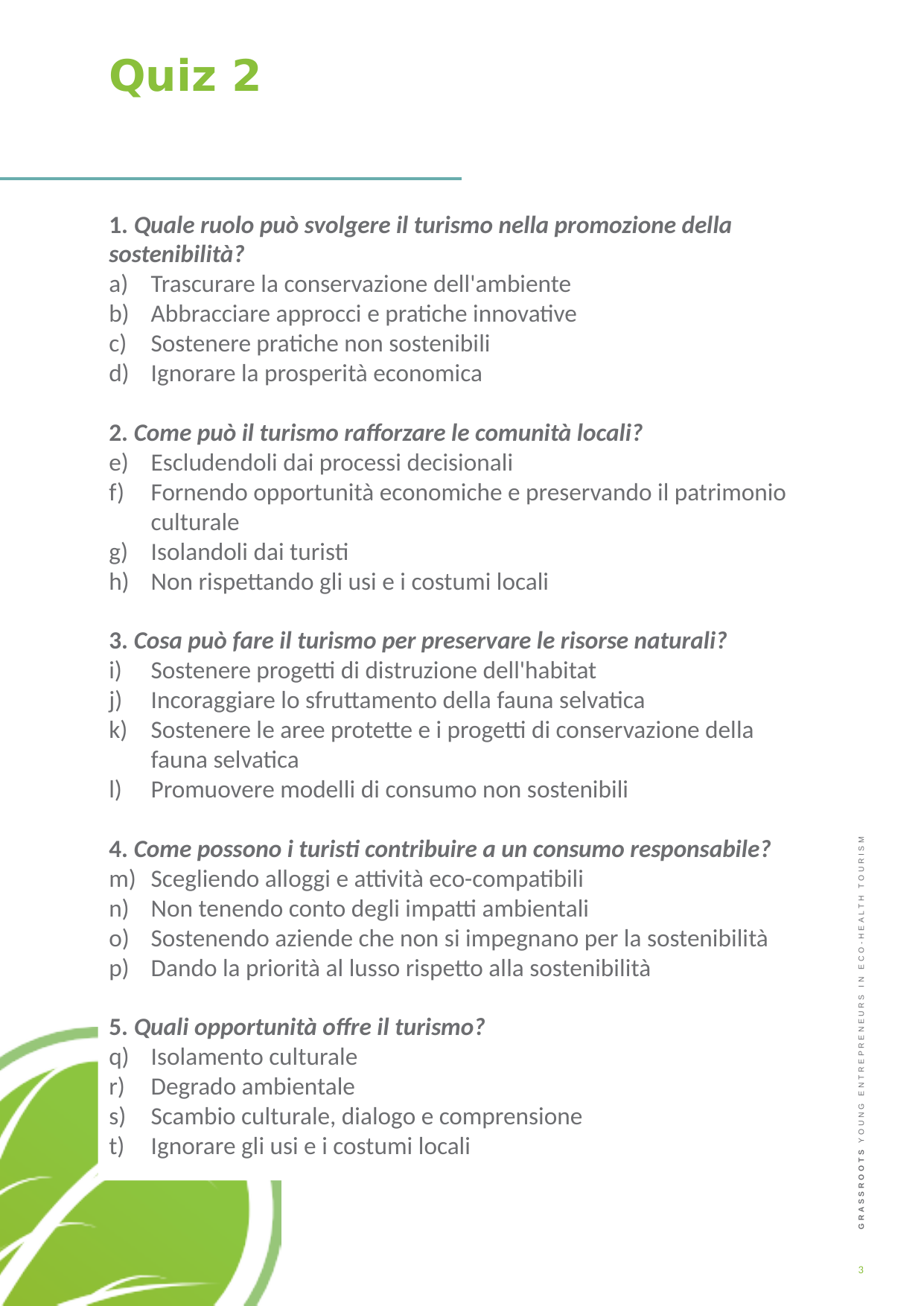

Quiz 2
1. Quale ruolo può svolgere il turismo nella promozione della sostenibilità?
Trascurare la conservazione dell'ambiente
Abbracciare approcci e pratiche innovative
Sostenere pratiche non sostenibili
Ignorare la prosperità economica
2. Come può il turismo rafforzare le comunità locali?
Escludendoli dai processi decisionali
Fornendo opportunità economiche e preservando il patrimonio culturale
Isolandoli dai turisti
Non rispettando gli usi e i costumi locali
3. Cosa può fare il turismo per preservare le risorse naturali?
Sostenere progetti di distruzione dell'habitat
Incoraggiare lo sfruttamento della fauna selvatica
Sostenere le aree protette e i progetti di conservazione della fauna selvatica
Promuovere modelli di consumo non sostenibili
4. Come possono i turisti contribuire a un consumo responsabile?
Scegliendo alloggi e attività eco-compatibili
Non tenendo conto degli impatti ambientali
Sostenendo aziende che non si impegnano per la sostenibilità
Dando la priorità al lusso rispetto alla sostenibilità
5. Quali opportunità offre il turismo?
Isolamento culturale
Degrado ambientale
Scambio culturale, dialogo e comprensione
Ignorare gli usi e i costumi locali
3